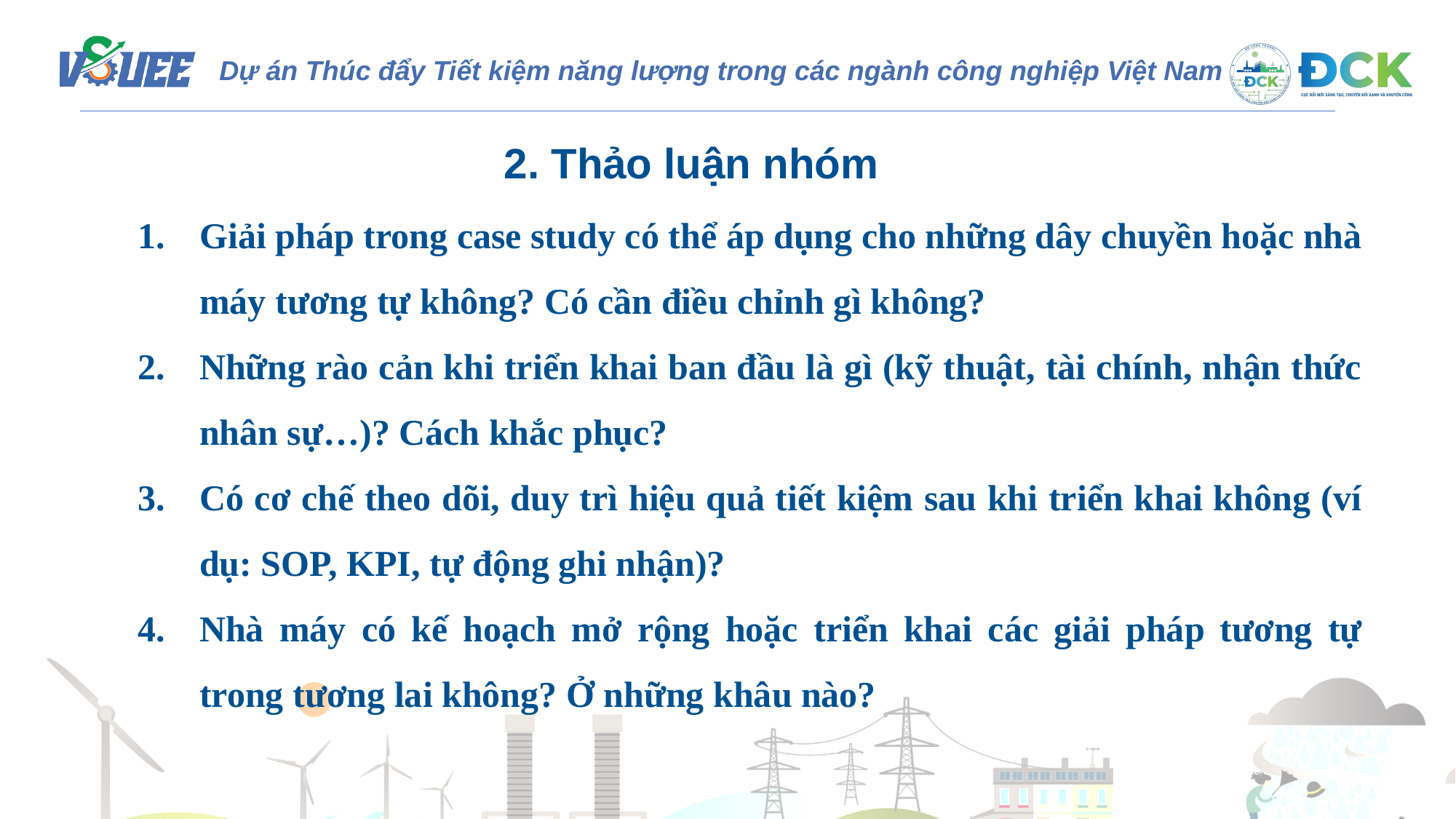

2. Thảo luận nhóm

Giải pháp trong case study có thể áp dụng cho những dây chuyền hoặc nhà máy tương tự không? Có cần điều chỉnh gì không?
Những rào cản khi triển khai ban đầu là gì (kỹ thuật, tài chính, nhận thức nhân sự…)? Cách khắc phục?
Có cơ chế theo dõi, duy trì hiệu quả tiết kiệm sau khi triển khai không (ví dụ: SOP, KPI, tự động ghi nhận)?
Nhà máy có kế hoạch mở rộng hoặc triển khai các giải pháp tương tự trong tương lai không? Ở những khâu nào?